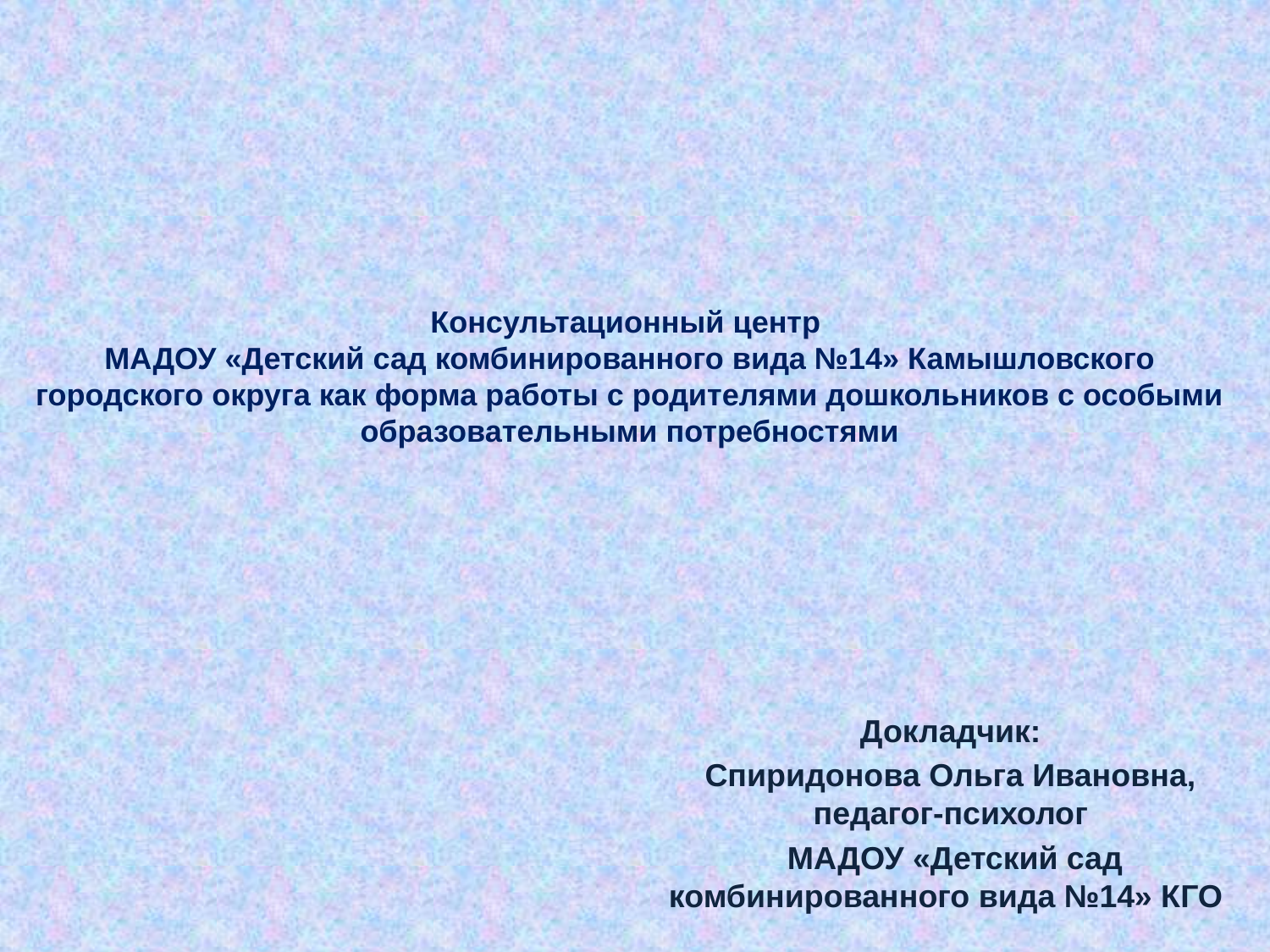

# Консультационный центр МАДОУ «Детский сад комбинированного вида №14» Камышловского городского округа как форма работы с родителями дошкольников с особыми образовательными потребностями
Докладчик:
Спиридонова Ольга Ивановна, педагог-психолог
 МАДОУ «Детский сад комбинированного вида №14» КГО